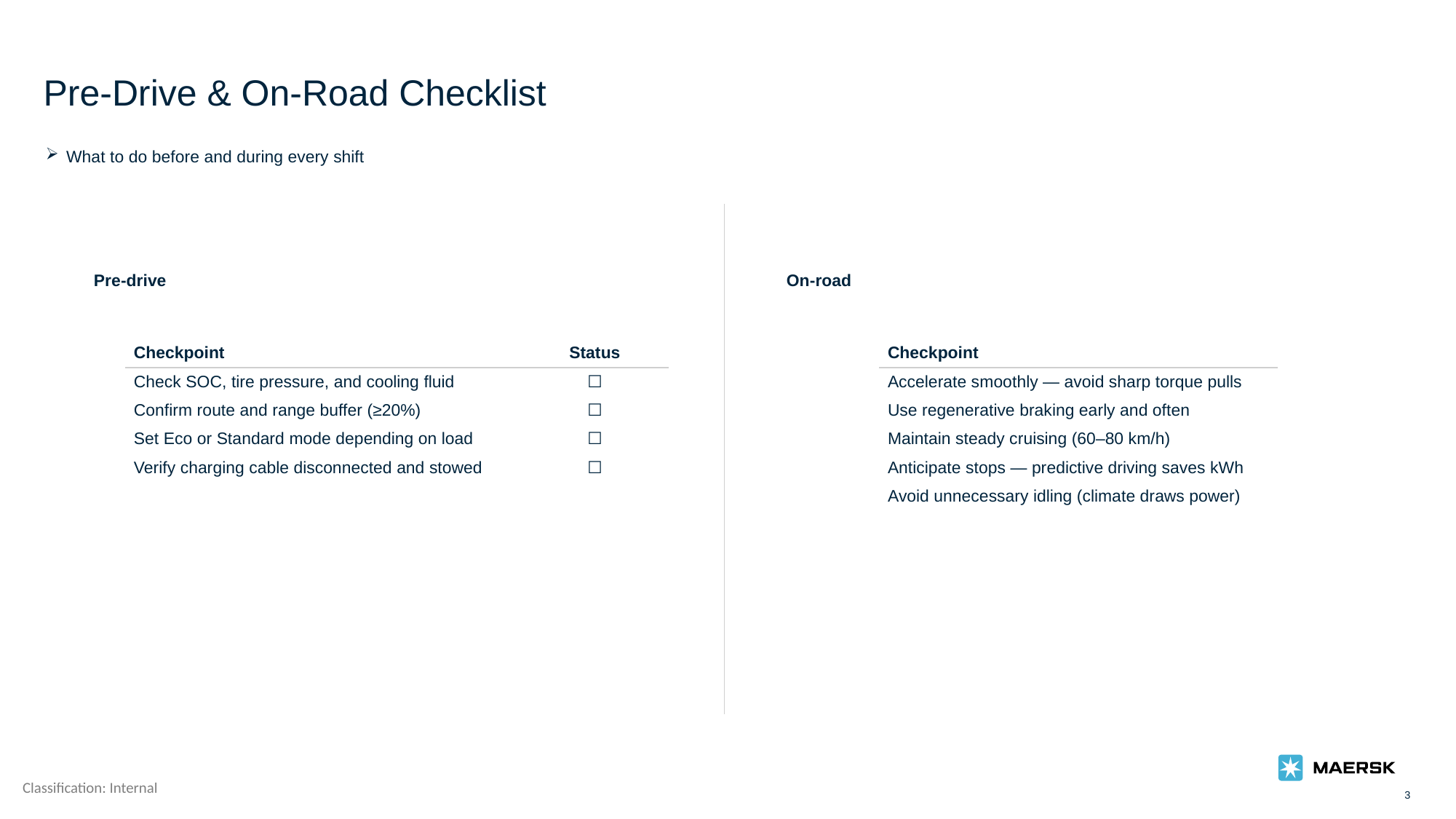

# Pre-Drive & On-Road Checklist
What to do before and during every shift
Pre-drive
On-road
| Checkpoint | Status |
| --- | --- |
| Check SOC, tire pressure, and cooling fluid | ☐ |
| Confirm route and range buffer (≥20%) | ☐ |
| Set Eco or Standard mode depending on load | ☐ |
| Verify charging cable disconnected and stowed | ☐ |
| Checkpoint |
| --- |
| Accelerate smoothly — avoid sharp torque pulls |
| Use regenerative braking early and often |
| Maintain steady cruising (60–80 km/h) |
| Anticipate stops — predictive driving saves kWh |
| Avoid unnecessary idling (climate draws power) |
3